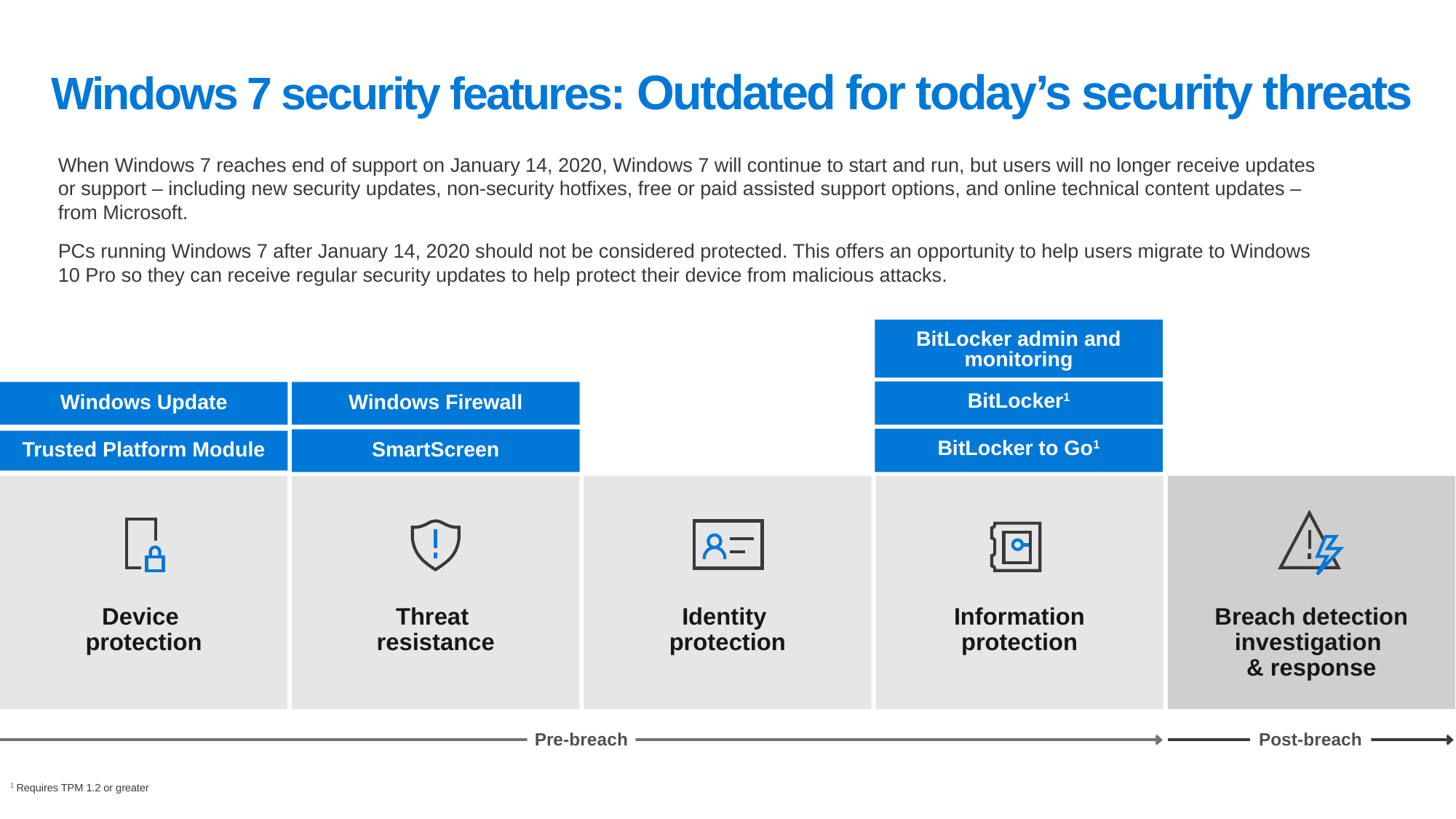

# Windows 7 security features: Outdated for today’s security threats
When Windows 7 reaches end of support on January 14, 2020, Windows 7 will continue to start and run, but users will no longer receive updates or support – including new security updates, non-security hotfixes, free or paid assisted support options, and online technical content updates – from Microsoft.
PCs running Windows 7 after January 14, 2020 should not be considered protected. This offers an opportunity to help users migrate to Windows 10 Pro so they can receive regular security updates to help protect their device from malicious attacks.
BitLocker admin and monitoring
BitLocker1
Windows Update
Windows Firewall
BitLocker to Go1
Trusted Platform Module
SmartScreen
Device
protection

Threat
resistance

Identity
protection

Information protection

Breach detection investigation
& response

Pre-breach
Post-breach
1 Requires TPM 1.2 or greater